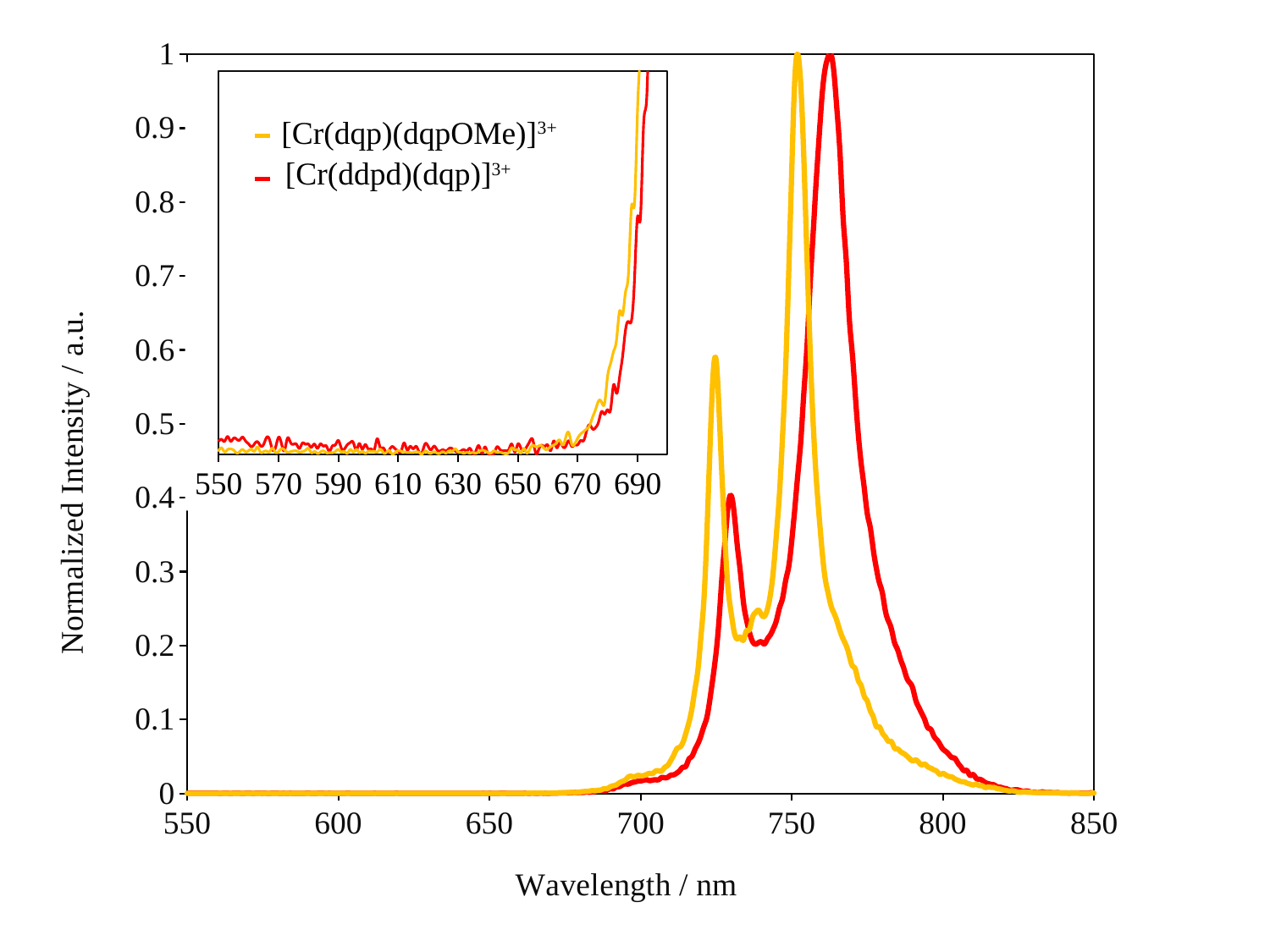

### Chart

| Category |  |  |
|---|---|---|

### Chart

| Category |  |  |
|---|---|---|
[Cr(dqp)(dqpOMe)]3+
[Cr(ddpd)(dqp)]3+